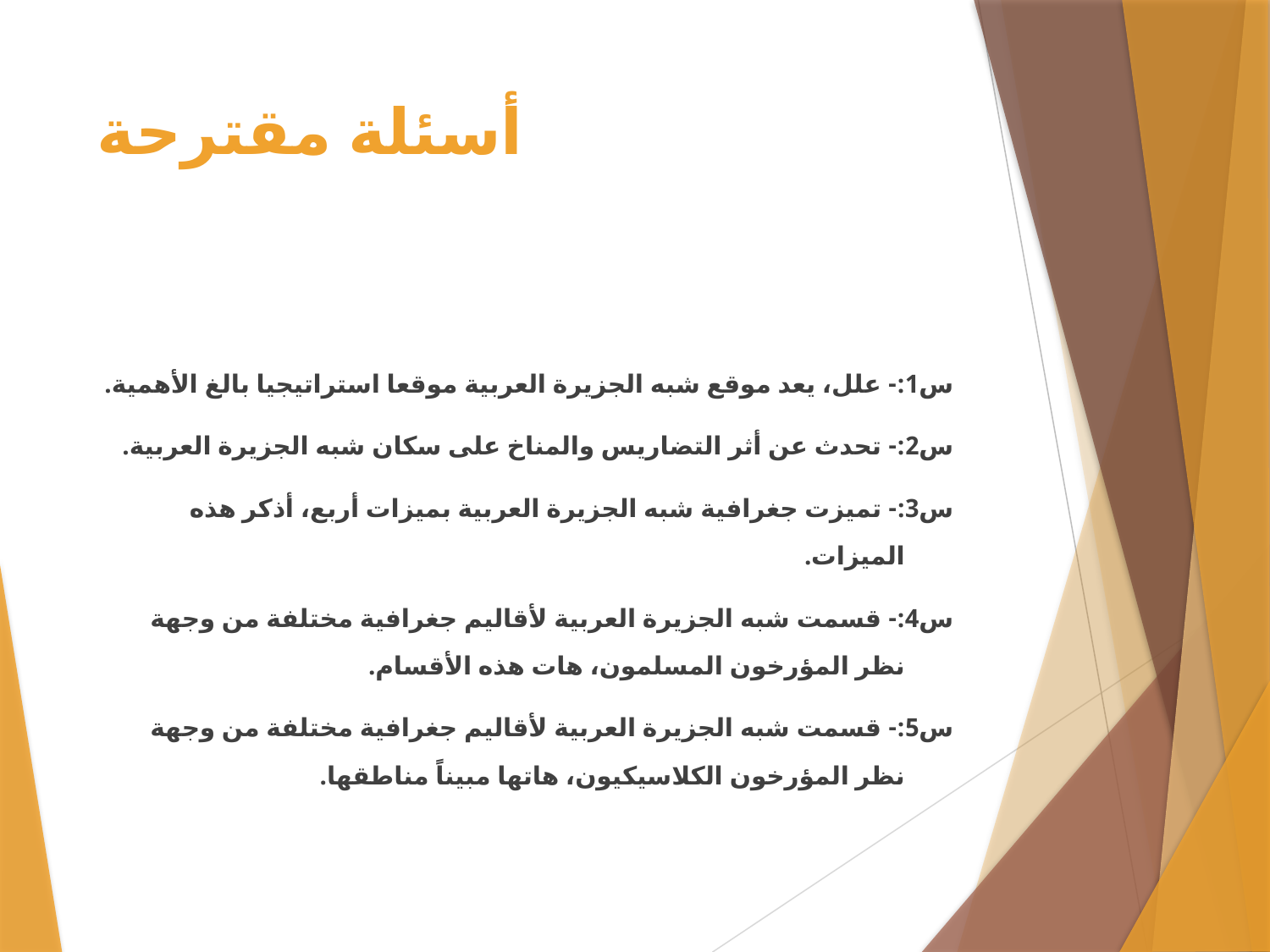

# أسئلة مقترحة

س1:- علل، يعد موقع شبه الجزيرة العربية موقعا استراتيجيا بالغ الأهمية.
س2:- تحدث عن أثر التضاريس والمناخ على سكان شبه الجزيرة العربية.
س3:- تميزت جغرافية شبه الجزيرة العربية بميزات أربع، أذكر هذه الميزات.
س4:- قسمت شبه الجزيرة العربية لأقاليم جغرافية مختلفة من وجهة نظر المؤرخون المسلمون، هات هذه الأقسام.
س5:- قسمت شبه الجزيرة العربية لأقاليم جغرافية مختلفة من وجهة نظر المؤرخون الكلاسيكيون، هاتها مبيناً مناطقها.